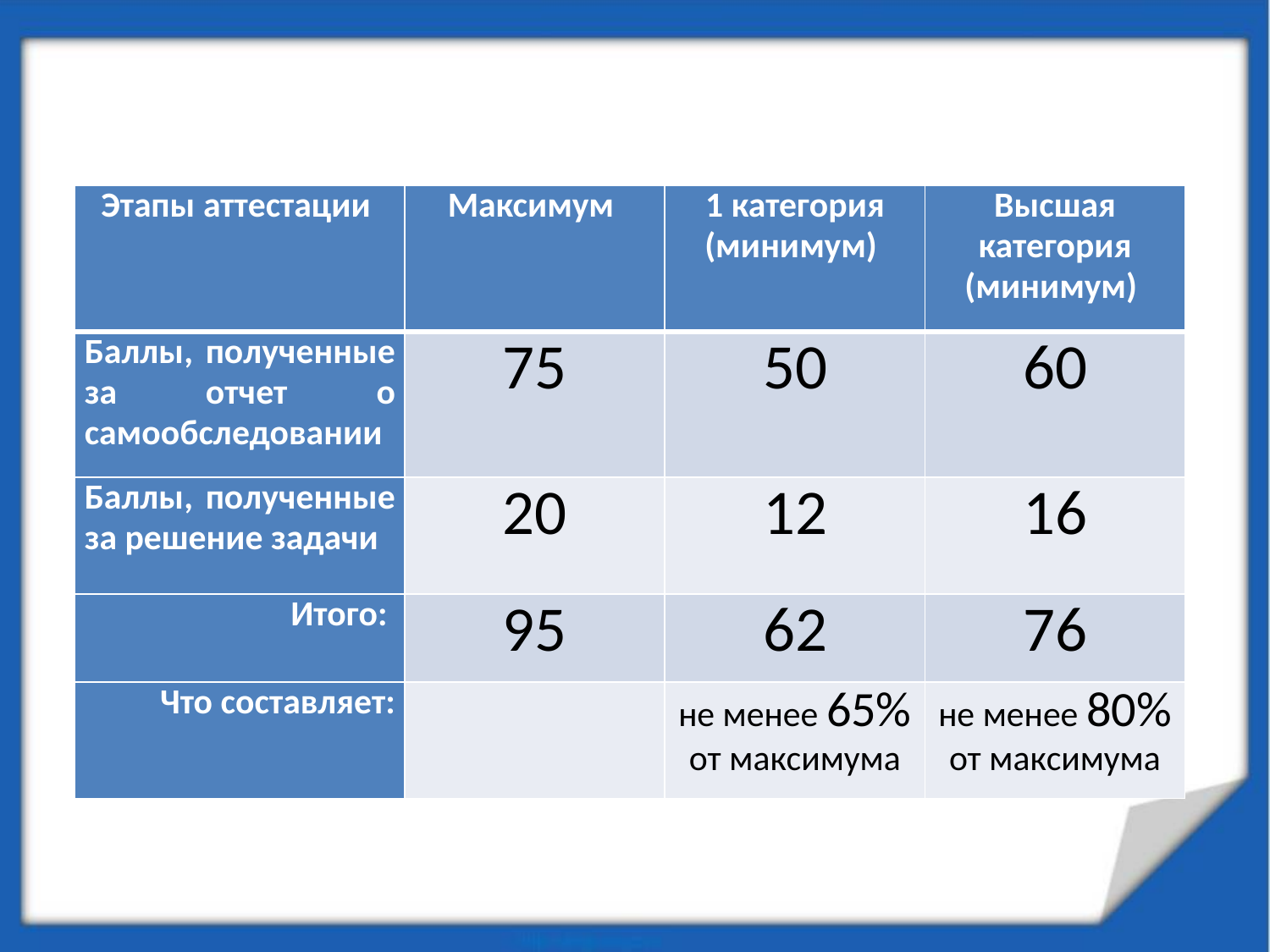

#
| Этапы аттестации | Максимум | 1 категория (минимум) | Высшая категория (минимум) |
| --- | --- | --- | --- |
| Баллы, полученные за отчет о самообследовании | 75 | 50 | 60 |
| Баллы, полученные за решение задачи | 20 | 12 | 16 |
| Итого: | 95 | 62 | 76 |
| Что составляет: |  | не менее 65% от максимума | не менее 80% от максимума |